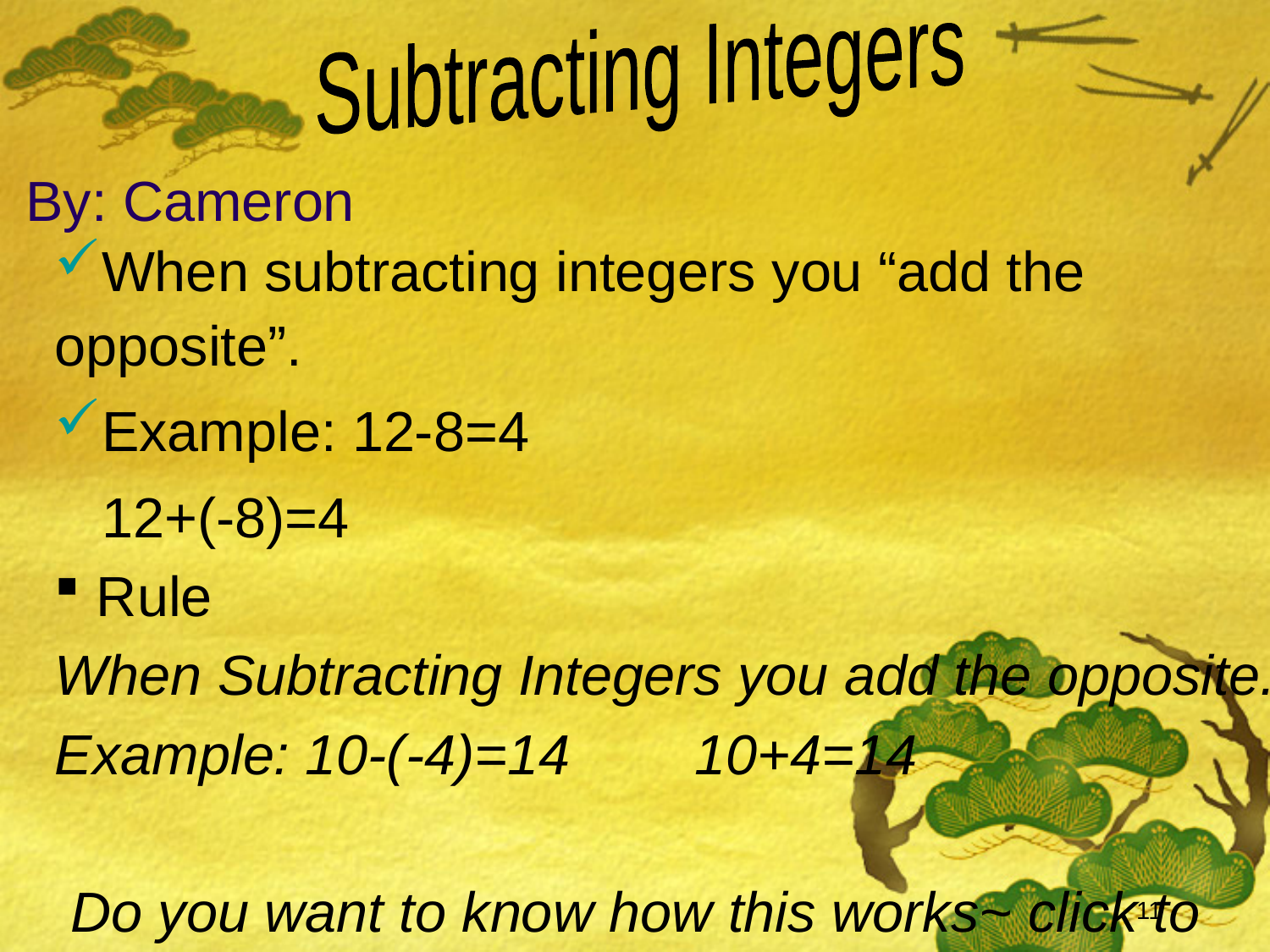

Subtracting Integers
By: Cameron

When subtracting integers you “add the opposite”.
Example: 12-8=4
   12+(-8)=4
 Rule
When Subtracting Integers you add the opposite.
Example: 10-(-4)=14        10+4=14

 Do you want to know how this works~ click to find out.

11